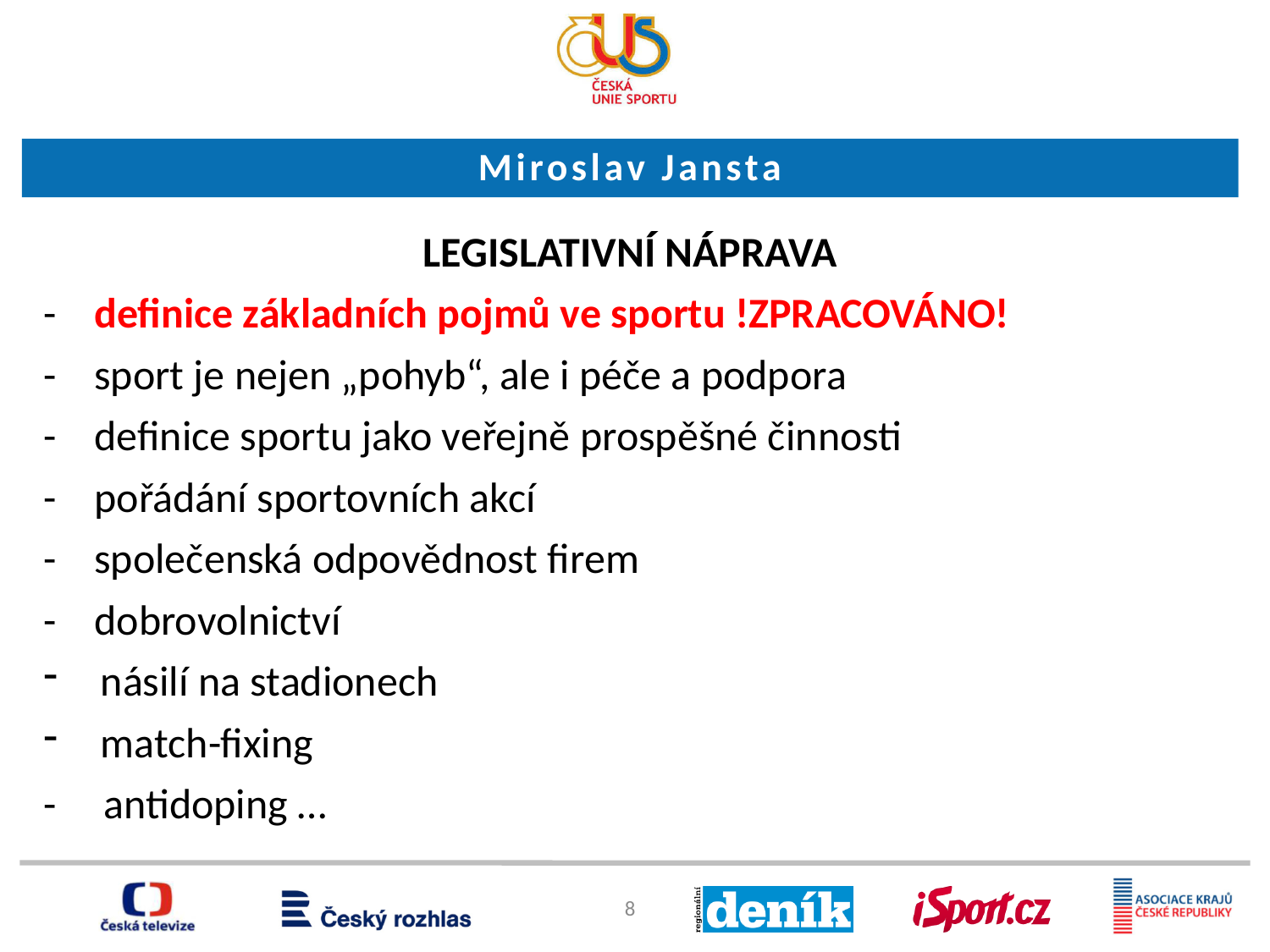

Miroslav Jansta
legislativní náprava
-    definice základních pojmů ve sportu !ZPRACOVÁNO!
-    sport je nejen „pohyb“, ale i péče a podpora
-    definice sportu jako veřejně prospěšné činnosti
-    pořádání sportovních akcí
-    společenská odpovědnost firem
-    dobrovolnictví
 násilí na stadionech
 match-fixing
-     antidoping …
8